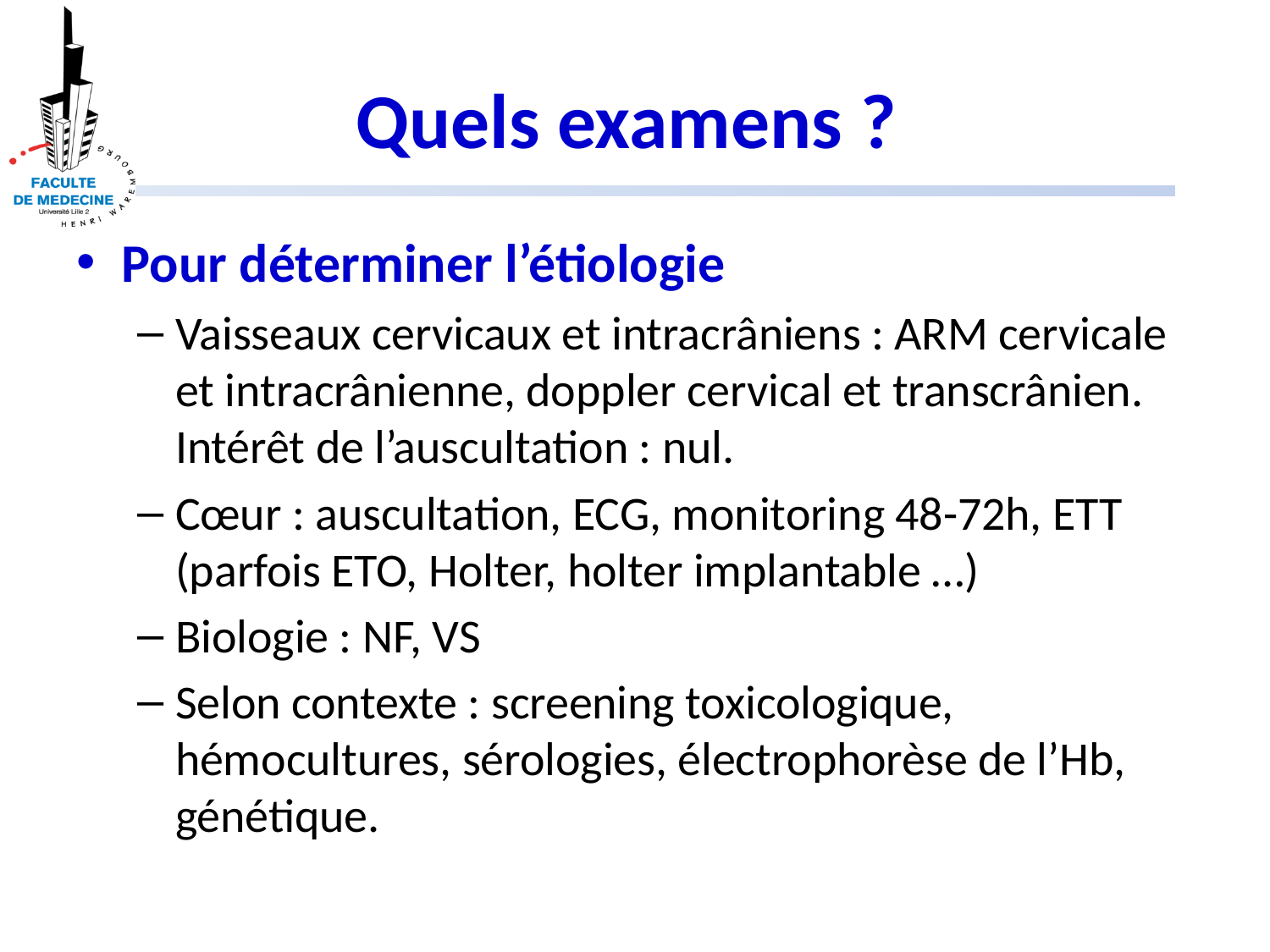

# Quels examens ?
Pour déterminer l’étiologie
Vaisseaux cervicaux et intracrâniens : ARM cervicale et intracrânienne, doppler cervical et transcrânien. Intérêt de l’auscultation : nul.
Cœur : auscultation, ECG, monitoring 48-72h, ETT (parfois ETO, Holter, holter implantable …)
Biologie : NF, VS
Selon contexte : screening toxicologique, hémocultures, sérologies, électrophorèse de l’Hb, génétique.